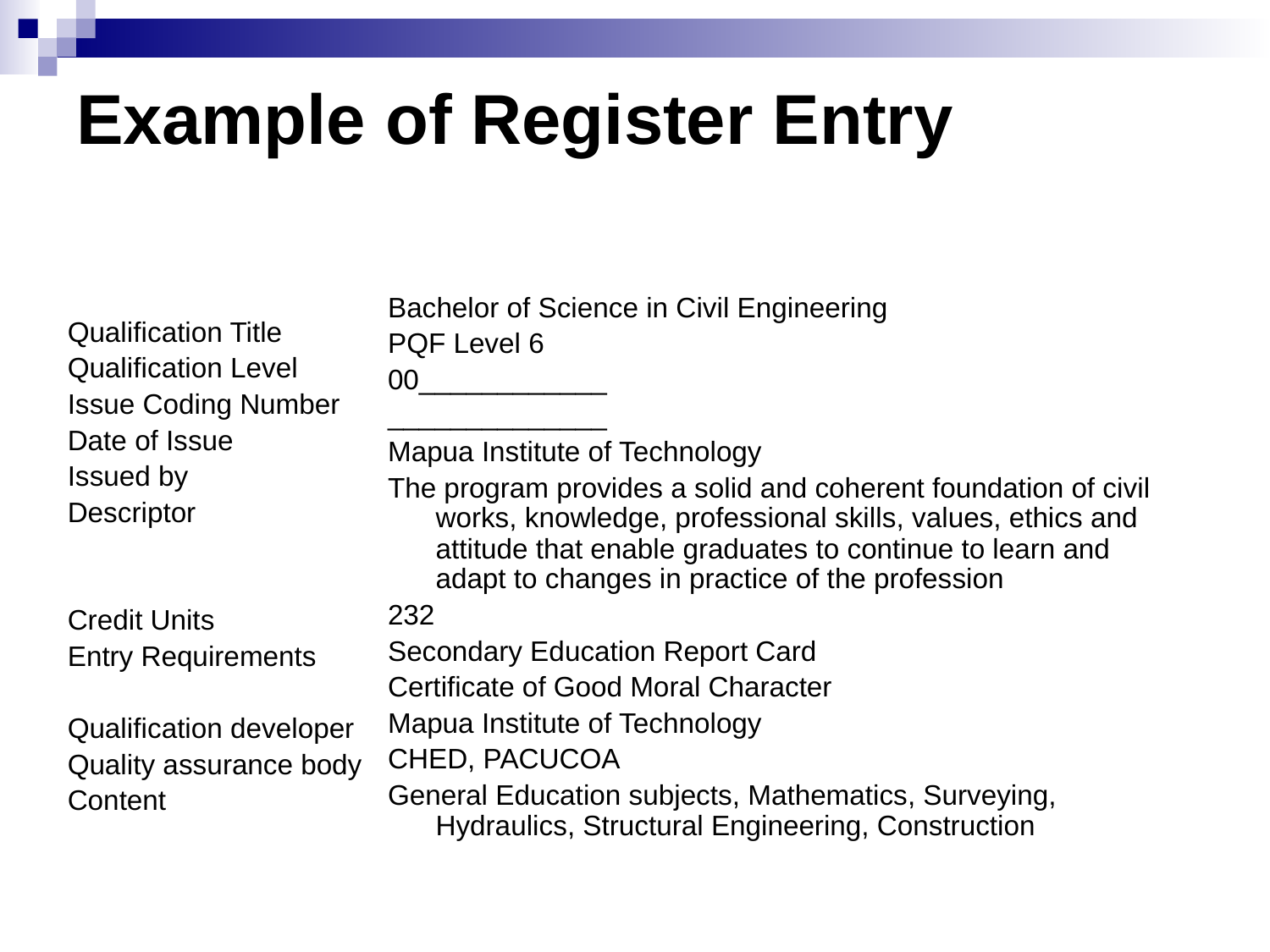

Example of Register Entry

Qualification Title
Qualification Level
Issue Coding Number
Date of Issue
Issued by
Descriptor

Credit Units
Entry Requirements

Qualification developer
Quality assurance body
Content
Bachelor of Science in Civil Engineering
PQF Level 6
00____________
______________
Mapua Institute of Technology
The program provides a solid and coherent foundation of civil works, knowledge, professional skills, values, ethics and attitude that enable graduates to continue to learn and adapt to changes in practice of the profession
232
Secondary Education Report Card
Certificate of Good Moral Character
Mapua Institute of Technology
CHED, PACUCOA
General Education subjects, Mathematics, Surveying, Hydraulics, Structural Engineering, Construction